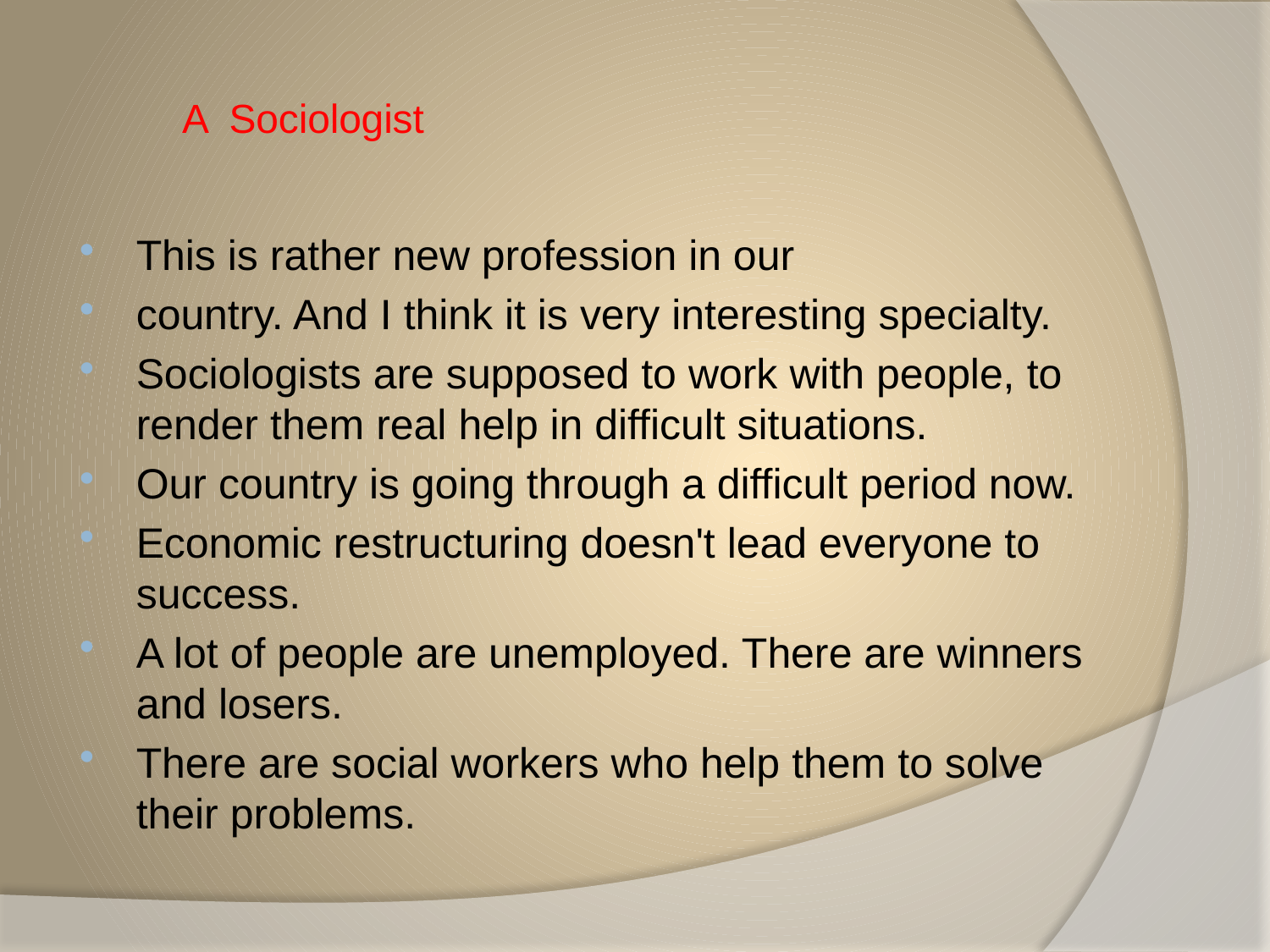

# A  Sociologist
This is rather new profession in our
country. And I think it is very interesting specialty.
Sociologists are supposed to work with people, to render them real help in difficult situations.
Our country is going through a difficult period now.
Economic restructuring doesn't lead everyone to success.
A lot of people are unemployed. There are winners and losers.
There are social workers who help them to solve their problems.